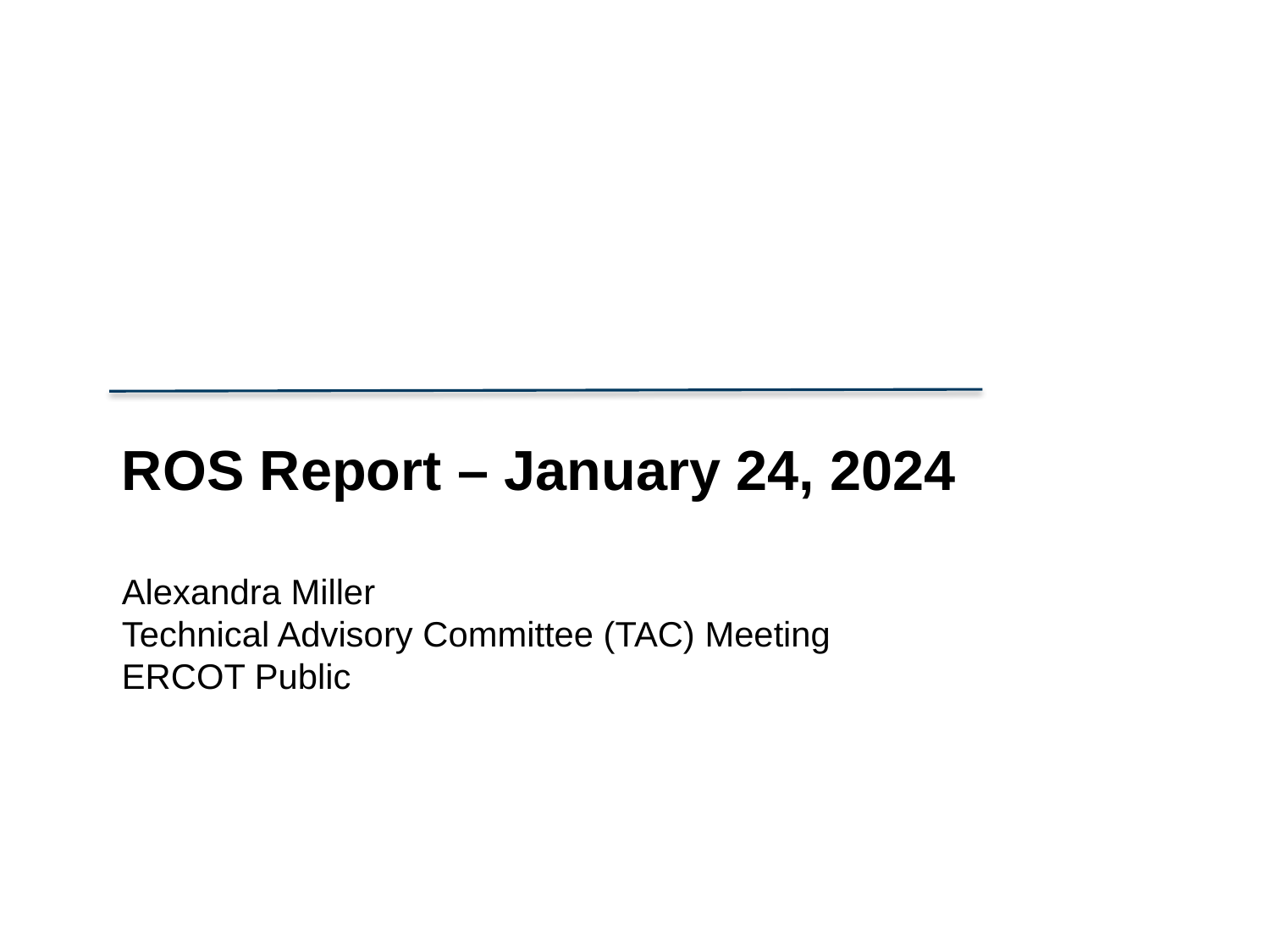

ROS Report – January 24, 2024

Alexandra Miller
Technical Advisory Committee (TAC) Meeting
ERCOT Public